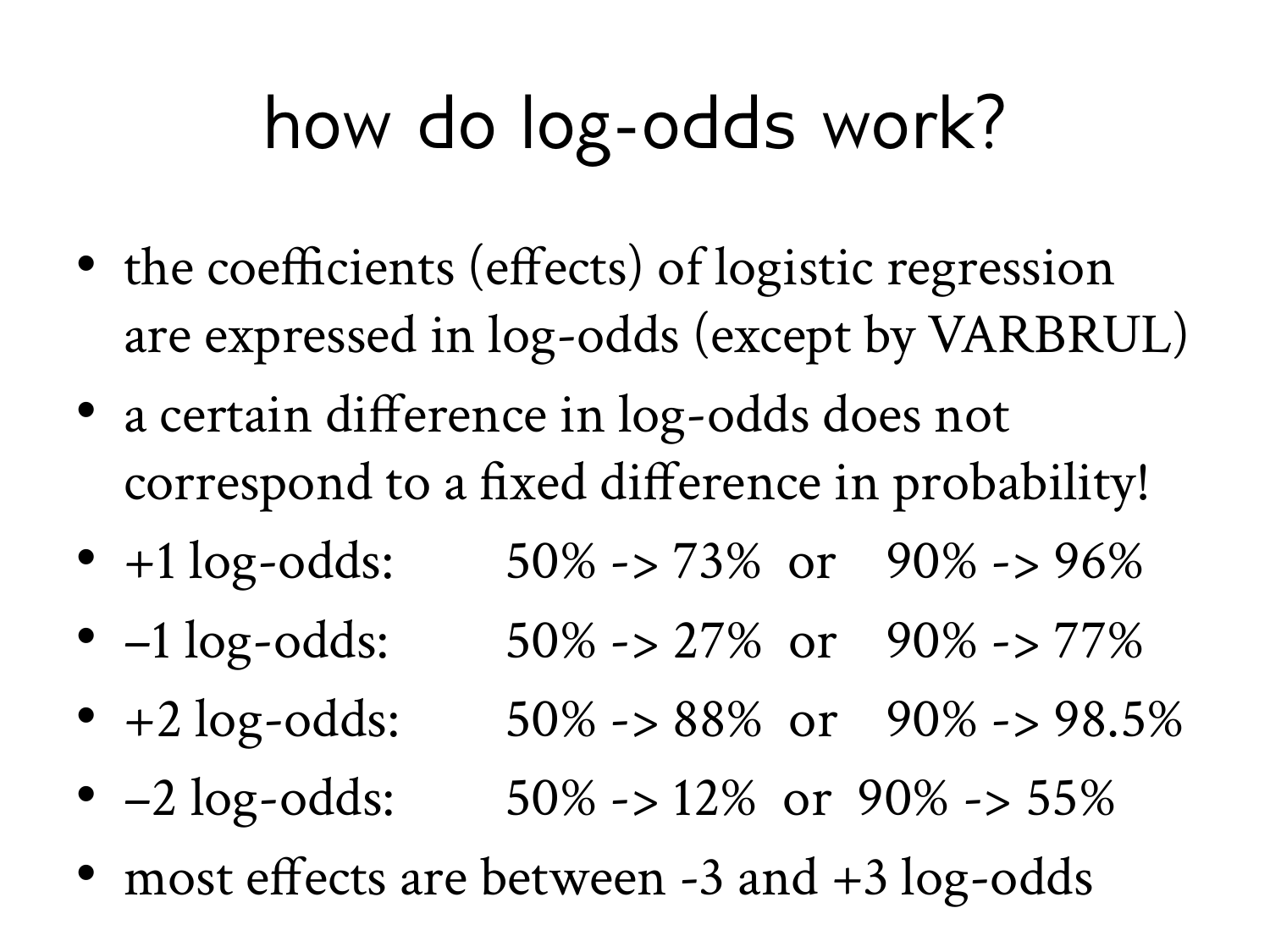

# how do log-odds work?
the coefficients (effects) of logistic regression are expressed in log-odds (except by VARBRUL)
a certain difference in log-odds does not correspond to a fixed difference in probability!
+1 log-odds:	50% -> 73%  or	90% -> 96%
–1 log-odds:	50% -> 27%  or	90% -> 77%
+2 log-odds: 	50% -> 88%  or	90% -> 98.5%
–2 log-odds:	50% -> 12%  or  90% -> 55%
most effects are between -3 and +3 log-odds